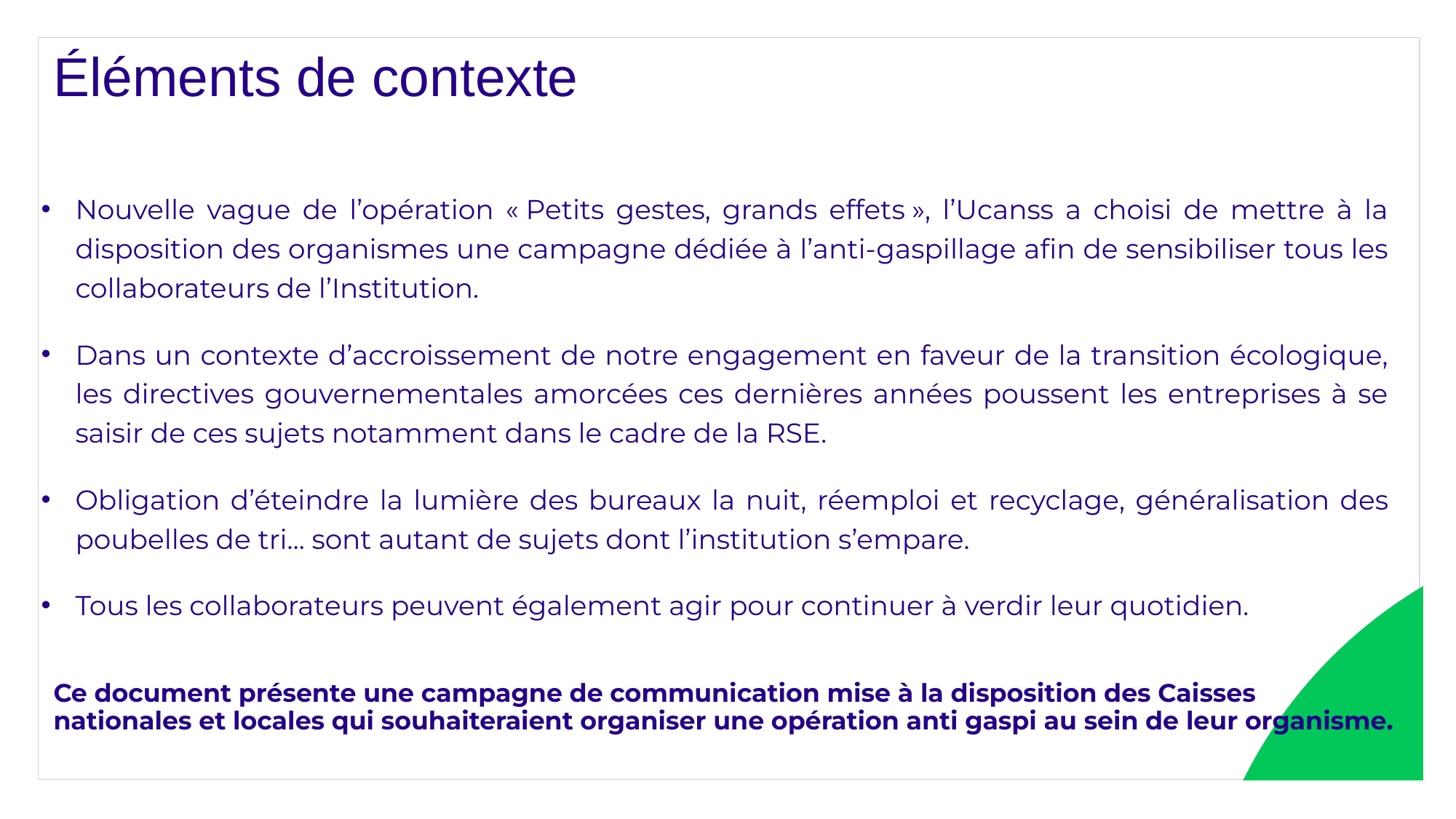

# Éléments de contexte
Nouvelle vague de l’opération « Petits gestes, grands effets », l’Ucanss a choisi de mettre à la disposition des organismes une campagne dédiée à l’anti-gaspillage afin de sensibiliser tous les collaborateurs de l’Institution.
Dans un contexte d’accroissement de notre engagement en faveur de la transition écologique, les directives gouvernementales amorcées ces dernières années poussent les entreprises à se saisir de ces sujets notamment dans le cadre de la RSE.
Obligation d’éteindre la lumière des bureaux la nuit, réemploi et recyclage, généralisation des poubelles de tri… sont autant de sujets dont l’institution s’empare.
Tous les collaborateurs peuvent également agir pour continuer à verdir leur quotidien.

Ce document présente une campagne de communication mise à la disposition des Caisses nationales et locales qui souhaiteraient organiser une opération anti gaspi au sein de leur organisme.